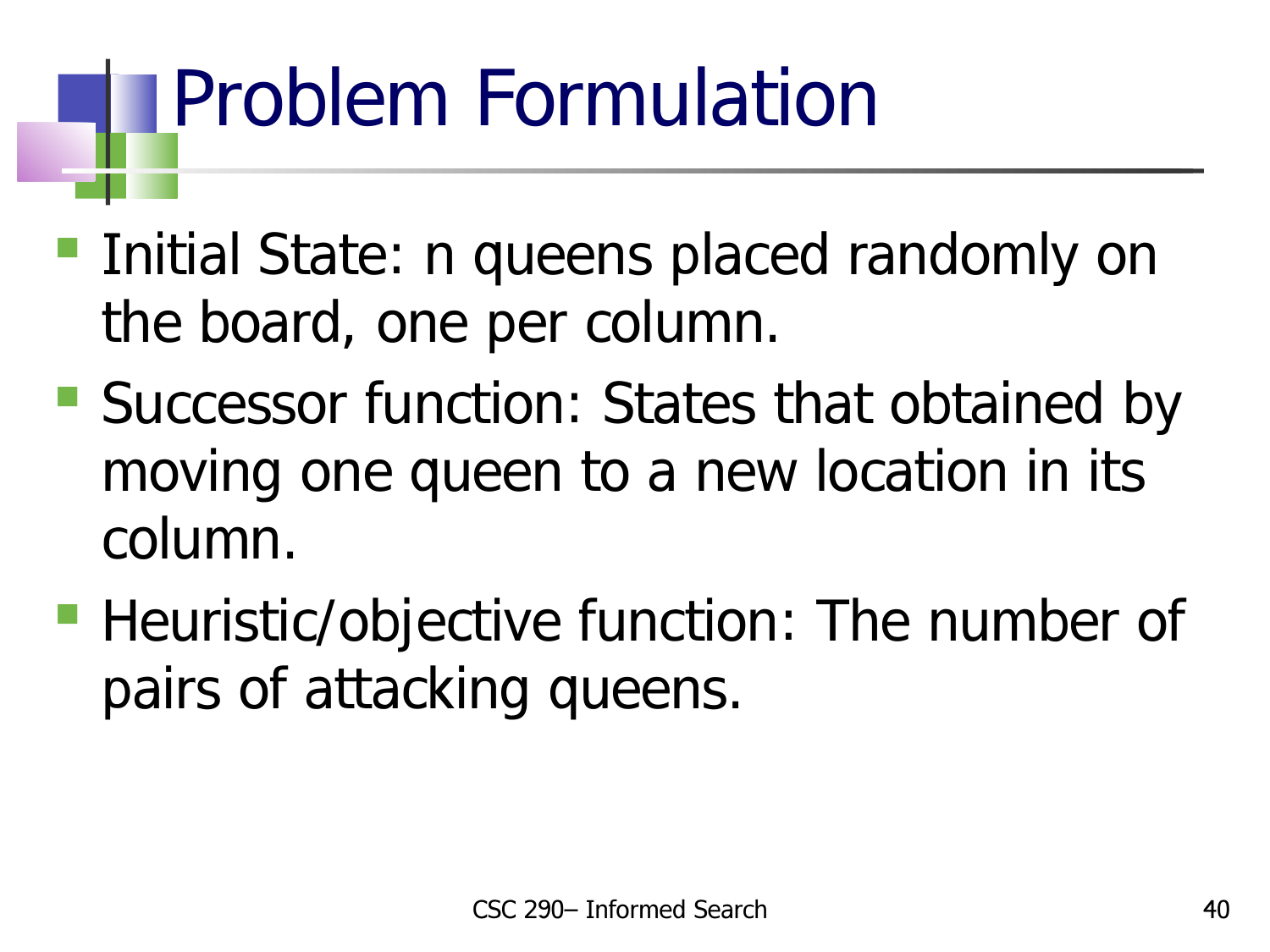

# Problem Formulation
Initial State: n queens placed randomly on the board, one per column.
Successor function: States that obtained by moving one queen to a new location in its column.
Heuristic/objective function: The number of pairs of attacking queens.